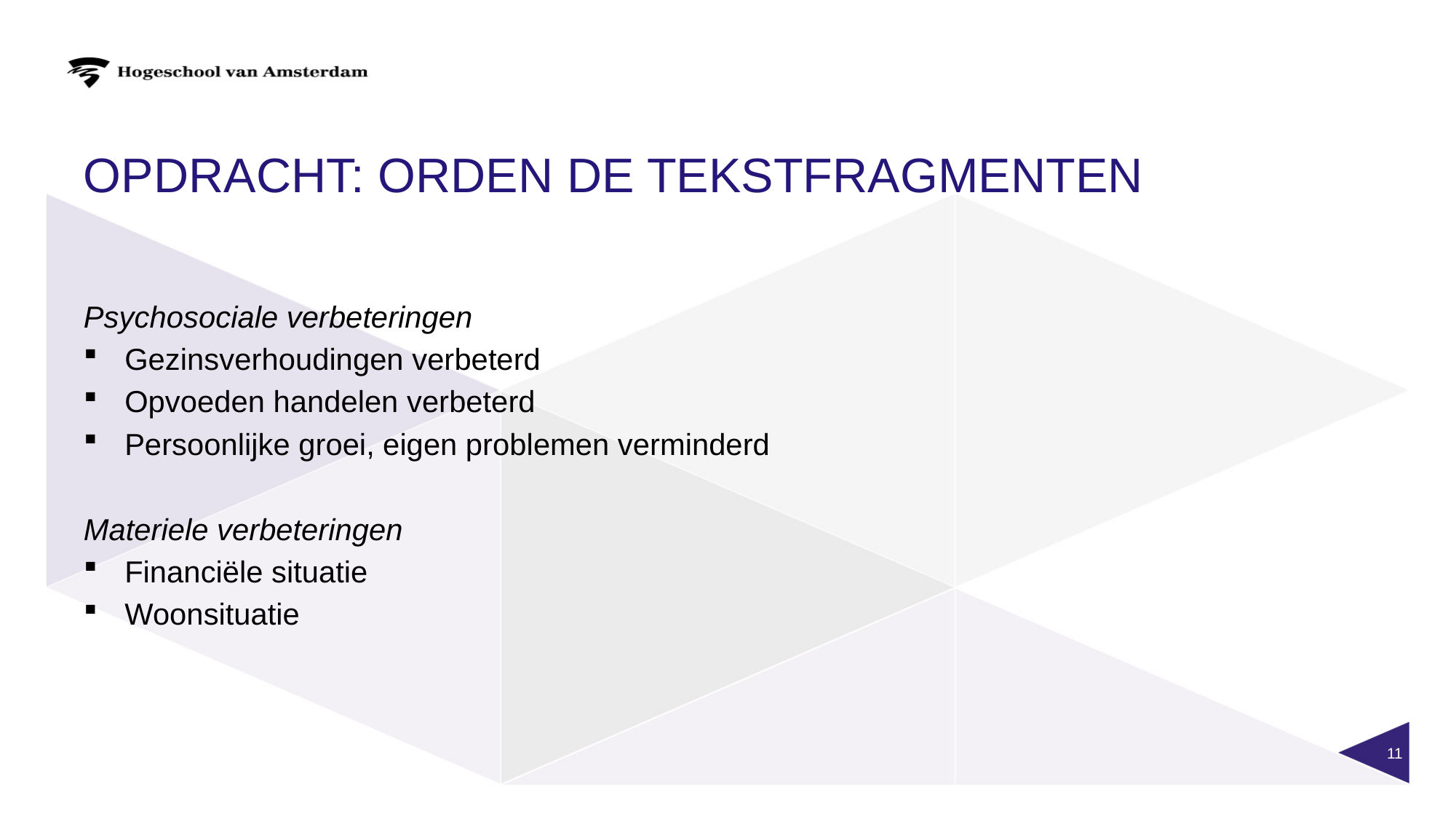

# opdracht: Orden de tekstfragmenten

Psychosociale verbeteringen
Gezinsverhoudingen verbeterd
Opvoeden handelen verbeterd
Persoonlijke groei, eigen problemen verminderd

Materiele verbeteringen
Financiële situatie
Woonsituatie
11